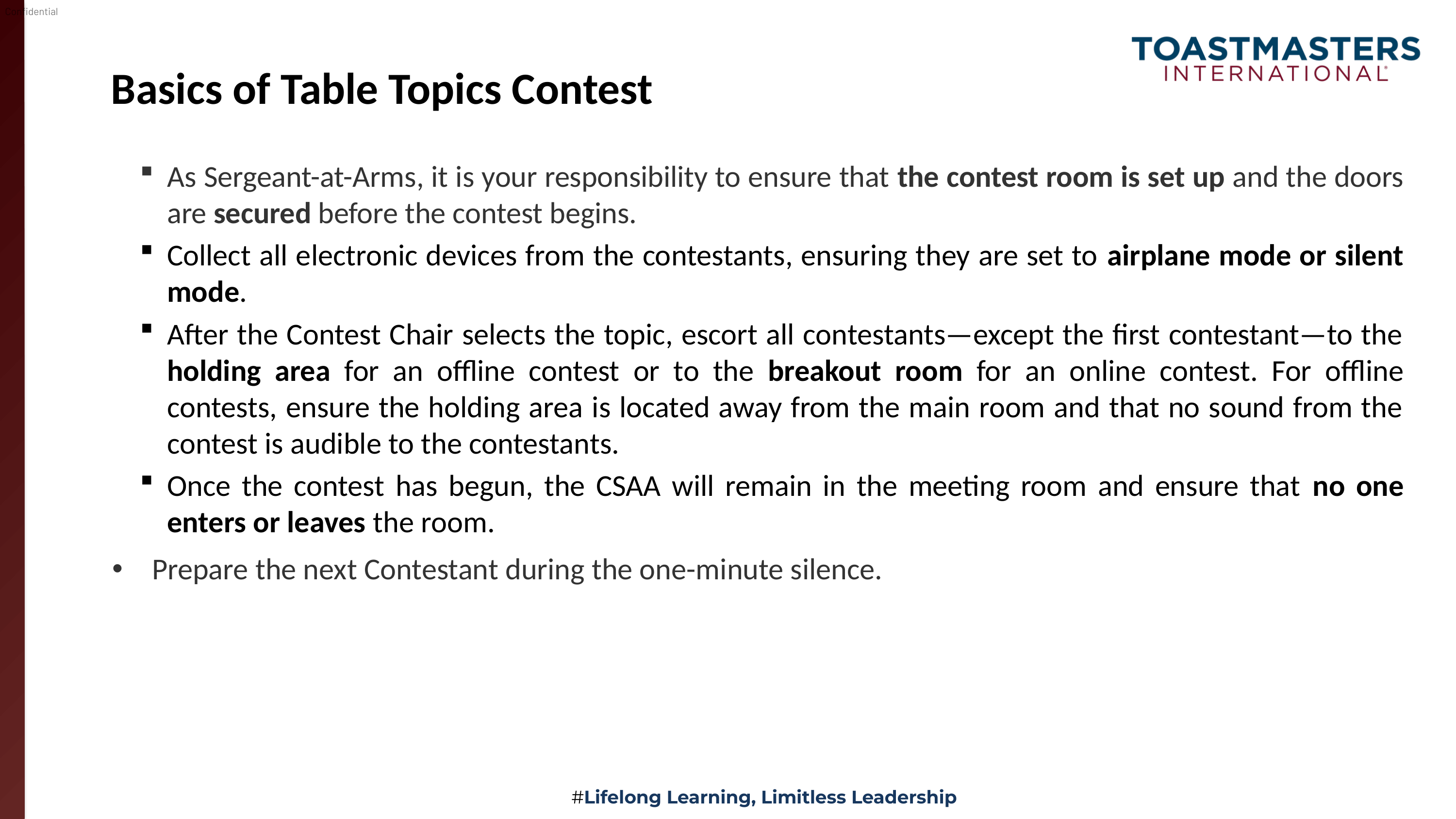

# Basics of Table Topics Contest
As Sergeant-at-Arms, it is your responsibility to ensure that the contest room is set up and the doors are secured before the contest begins.
Collect all electronic devices from the contestants, ensuring they are set to airplane mode or silent mode.
After the Contest Chair selects the topic, escort all contestants—except the first contestant—to the holding area for an offline contest or to the breakout room for an online contest. For offline contests, ensure the holding area is located away from the main room and that no sound from the contest is audible to the contestants.
Once the contest has begun, the CSAA will remain in the meeting room and ensure that no one enters or leaves the room.
Prepare the next Contestant during the one-minute silence.